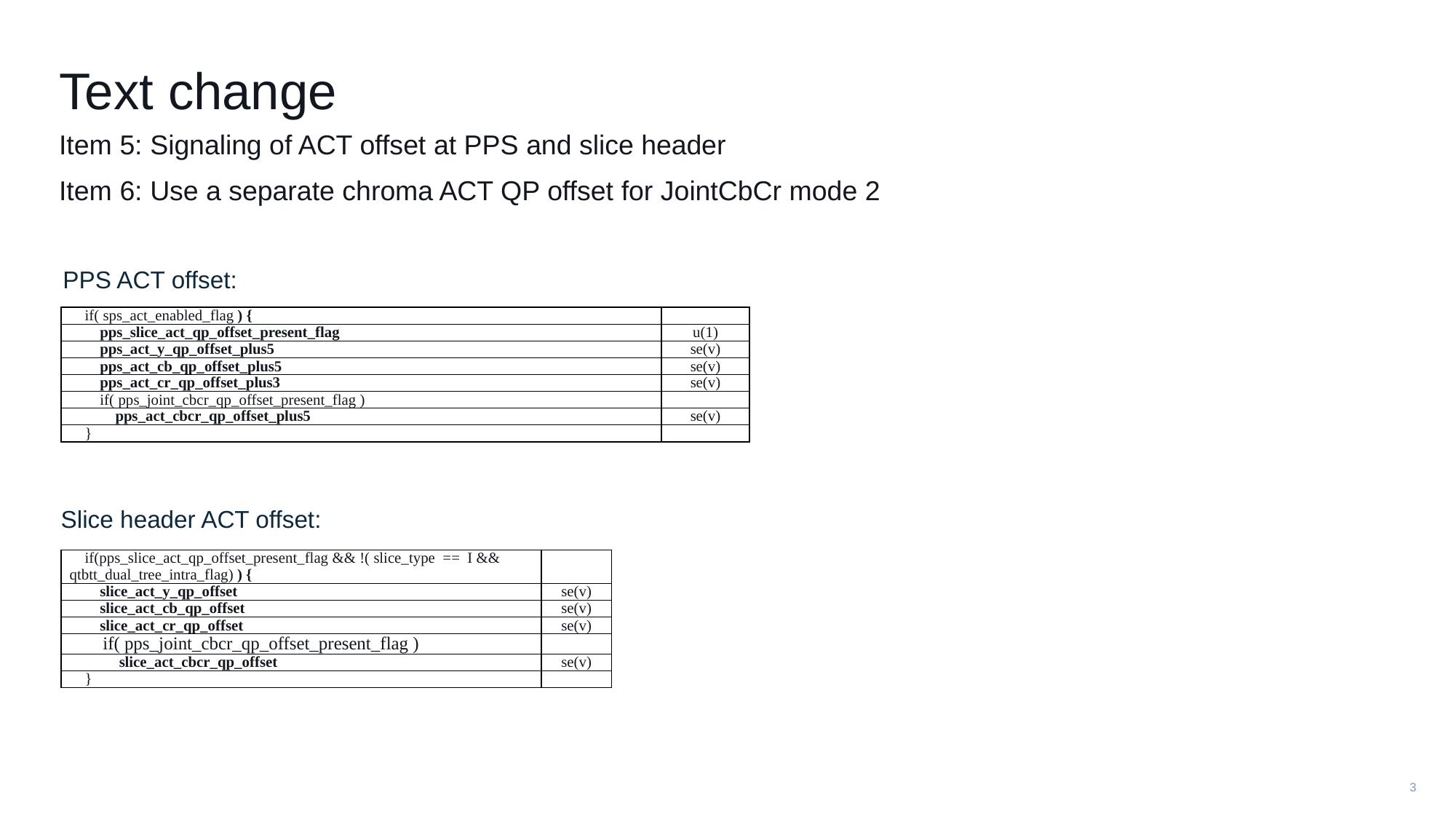

# Text change
Item 5: Signaling of ACT offset at PPS and slice header
Item 6: Use a separate chroma ACT QP offset for JointCbCr mode 2

PPS ACT offset:
| if( sps\_act\_enabled\_flag ) { |  |
| --- | --- |
| pps\_slice\_act\_qp\_offset\_present\_flag | u(1) |
| pps\_act\_y\_qp\_offset\_plus5 | se(v) |
| pps\_act\_cb\_qp\_offset\_plus5 | se(v) |
| pps\_act\_cr\_qp\_offset\_plus3 | se(v) |
| if( pps\_joint\_cbcr\_qp\_offset\_present\_flag ) |  |
| pps\_act\_cbcr\_qp\_offset\_plus5 | se(v) |
| } |  |
Slice header ACT offset:
| if(pps\_slice\_act\_qp\_offset\_present\_flag && !( slice\_type == I && qtbtt\_dual\_tree\_intra\_flag) ) { |  |
| --- | --- |
| slice\_act\_y\_qp\_offset | se(v) |
| slice\_act\_cb\_qp\_offset | se(v) |
| slice\_act\_cr\_qp\_offset | se(v) |
| if( pps\_joint\_cbcr\_qp\_offset\_present\_flag ) |  |
| slice\_act\_cbcr\_qp\_offset | se(v) |
| } |  |